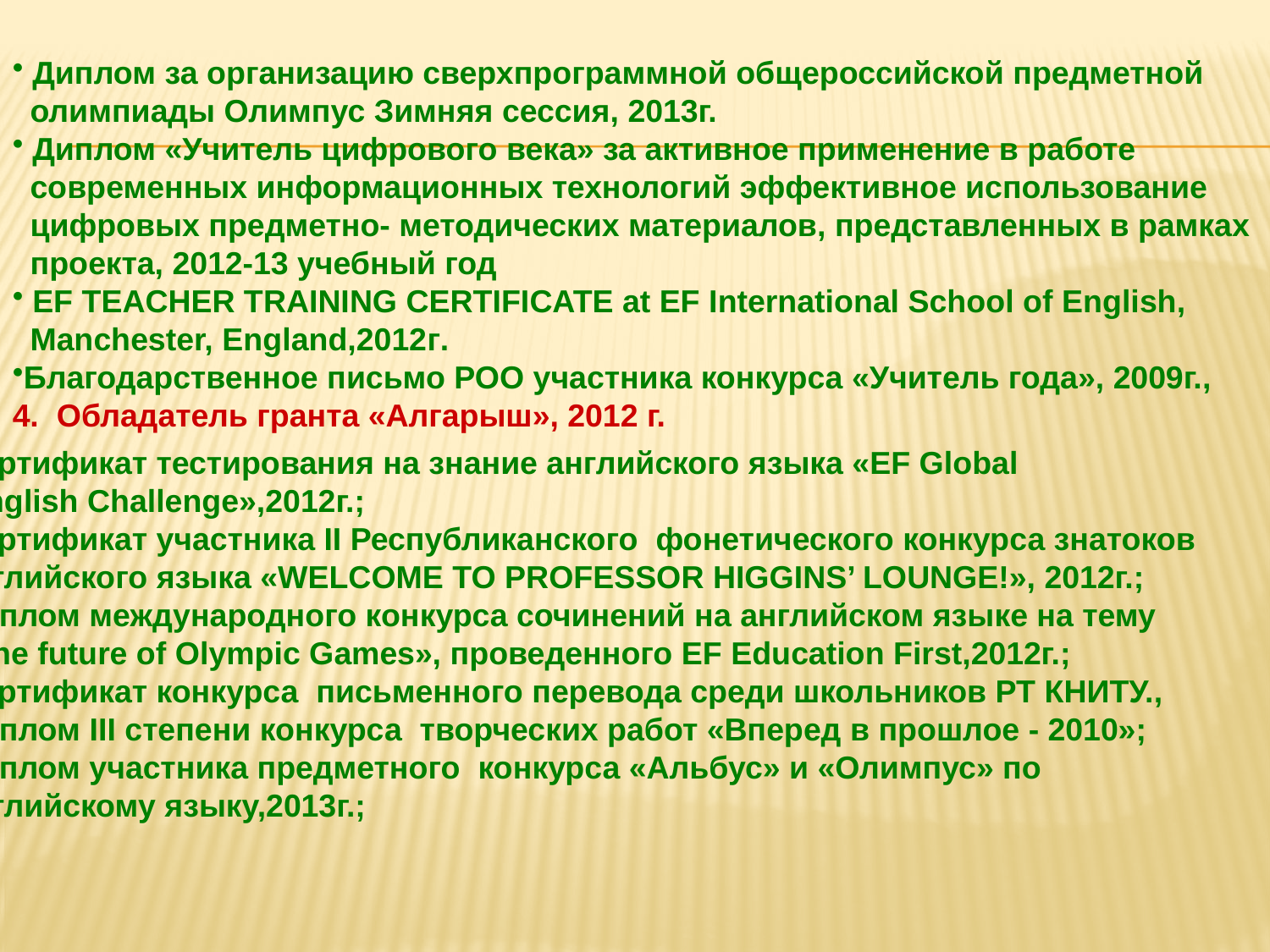

Диплом за организацию сверхпрограммной общероссийской предметной
  олимпиады Олимпус Зимняя сессия, 2013г.
 Диплом «Учитель цифрового века» за активное применение в работе
  современных информационных технологий эффективное использование
  цифровых предметно- методических материалов, представленных в рамках
  проекта, 2012-13 учебный год
 EF TEACHER TRAINING CERTIFICATE at EF International School of English,
  Manchester, England,2012г.
Благодарственное письмо РОО участника конкурса «Учитель года», 2009г.,
4.  Обладатель гранта «Алгарыш», 2012 г.

 Сертификат тестирования на знание английского языка «EF Global
   English Challenge»,2012г.;
 Сертификат участника II Республиканского  фонетического конкурса знатоков
  английского языка «WELCOME TO PROFESSOR HIGGINS’ LOUNGE!», 2012г.;
 Диплом международного конкурса сочинений на английском языке на тему
  «The future of Olympic Games», проведенного EF Education First,2012г.;
 Сертификат конкурса  письменного перевода среди школьников РТ КНИТУ.,
 Диплом III степени конкурса  творческих работ «Вперед в прошлое - 2010»;
 Диплом участника предметного  конкурса «Альбус» и «Олимпус» по
  английскому языку,2013г.;